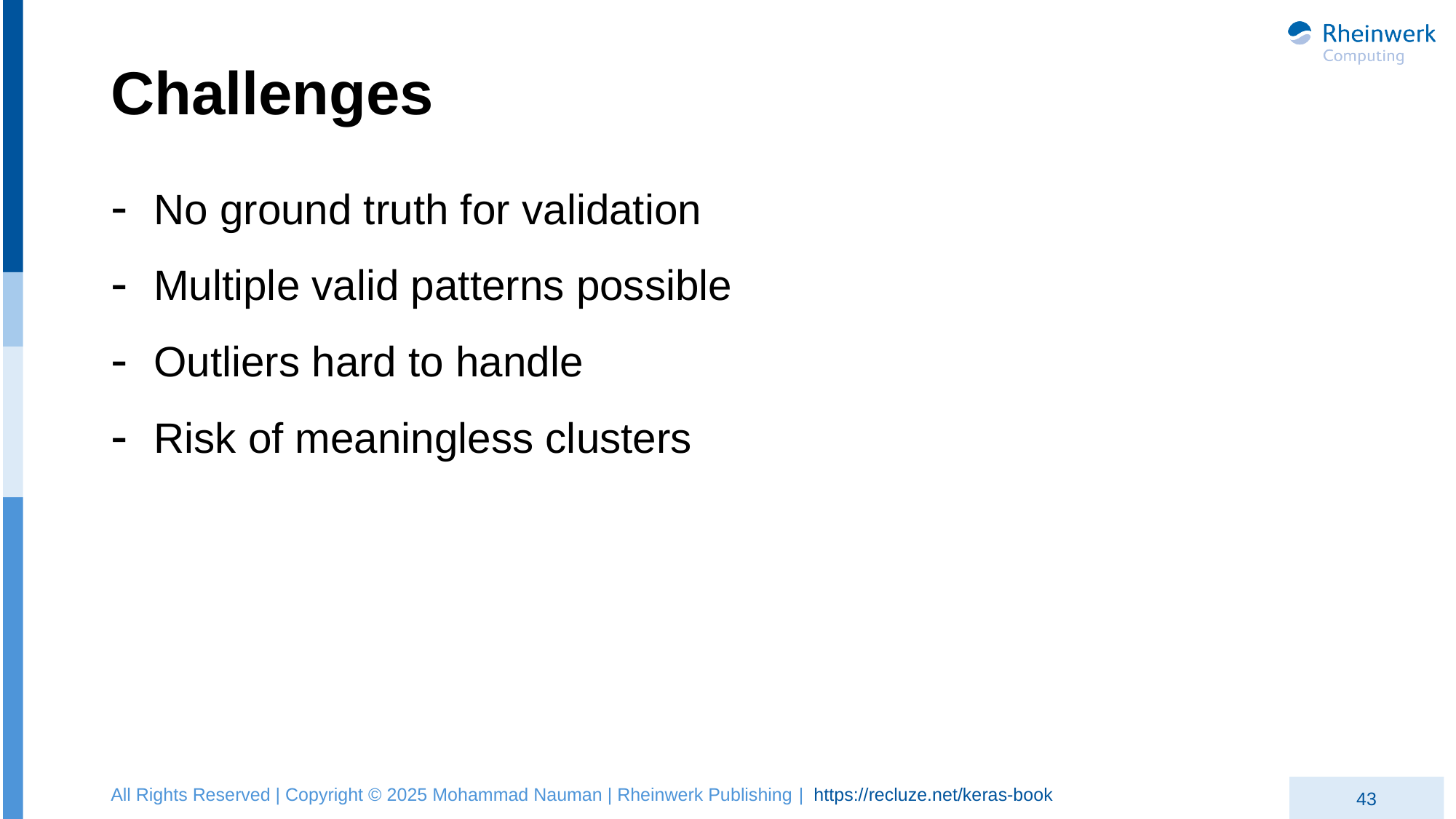

# Challenges
No ground truth for validation
Multiple valid patterns possible
Outliers hard to handle
Risk of meaningless clusters